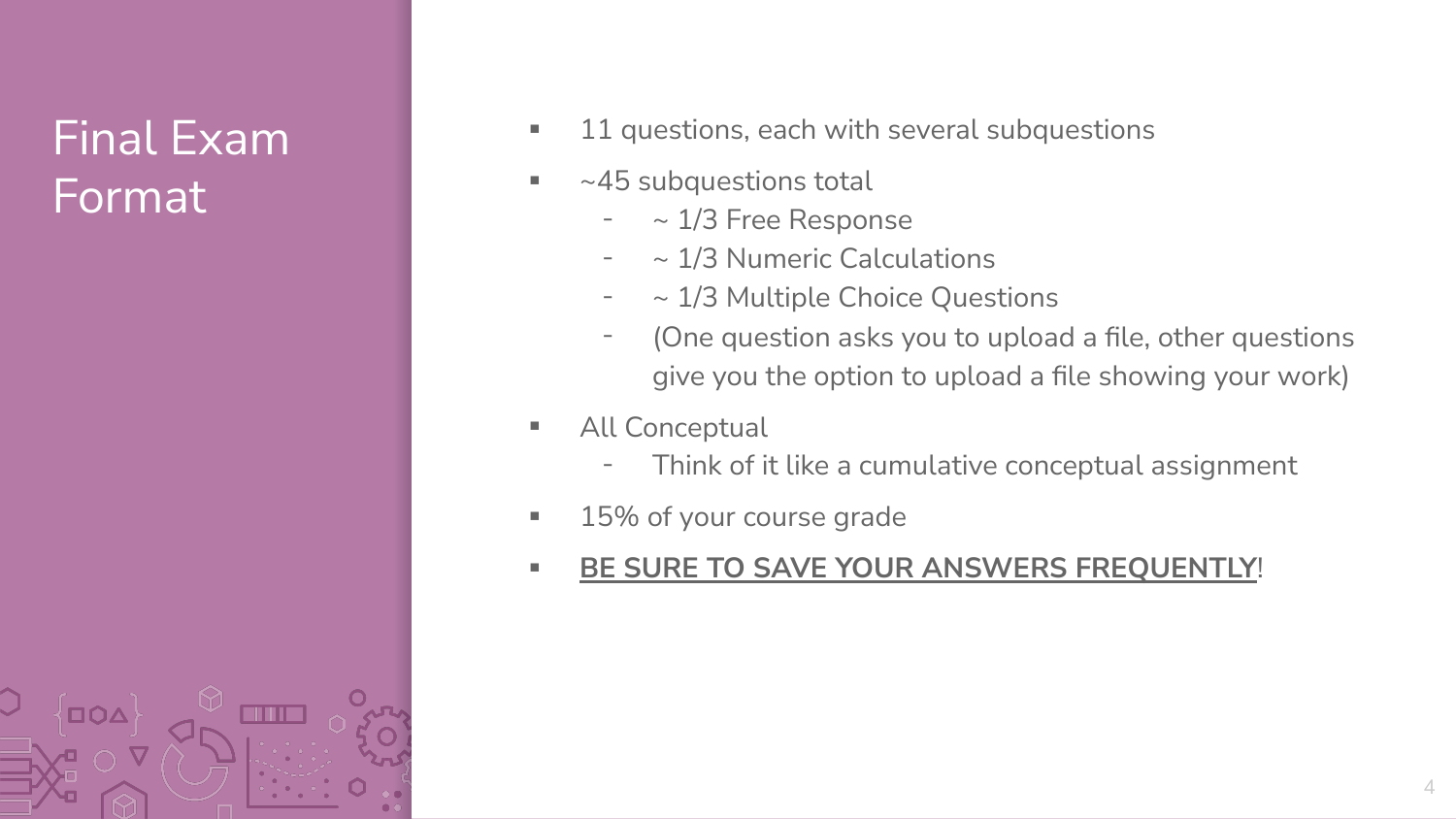

# Final Exam Format
11 questions, each with several subquestions
~45 subquestions total
~ 1/3 Free Response
~ 1/3 Numeric Calculations
~ 1/3 Multiple Choice Questions
(One question asks you to upload a file, other questions give you the option to upload a file showing your work)
All Conceptual
Think of it like a cumulative conceptual assignment
15% of your course grade
BE SURE TO SAVE YOUR ANSWERS FREQUENTLY!
4